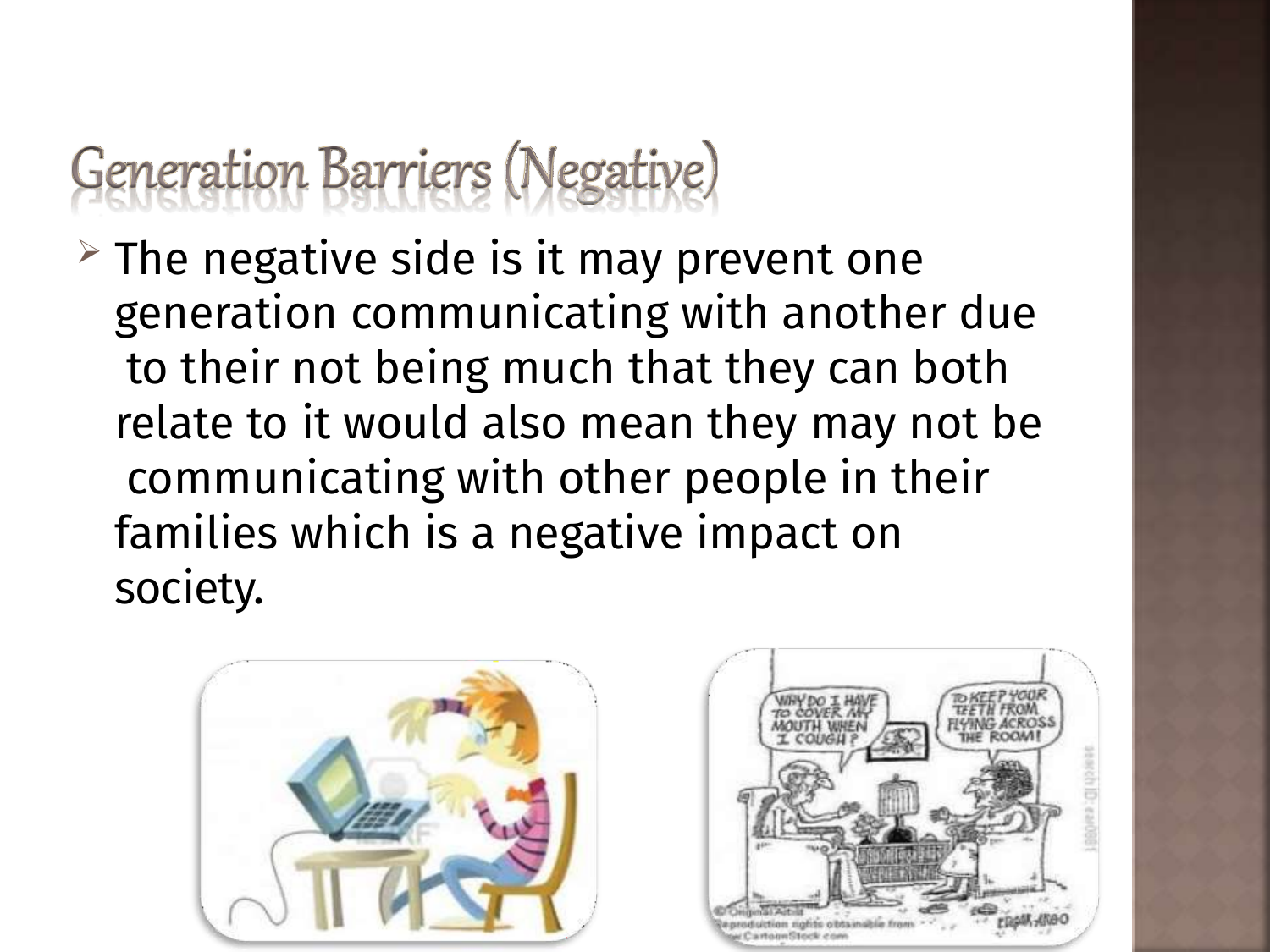

The negative side is it may prevent one  generation communicating with another due  to their not being much that they can both  relate to it would also mean they may not be  communicating with other people in their  families which is a negative impact on  society.